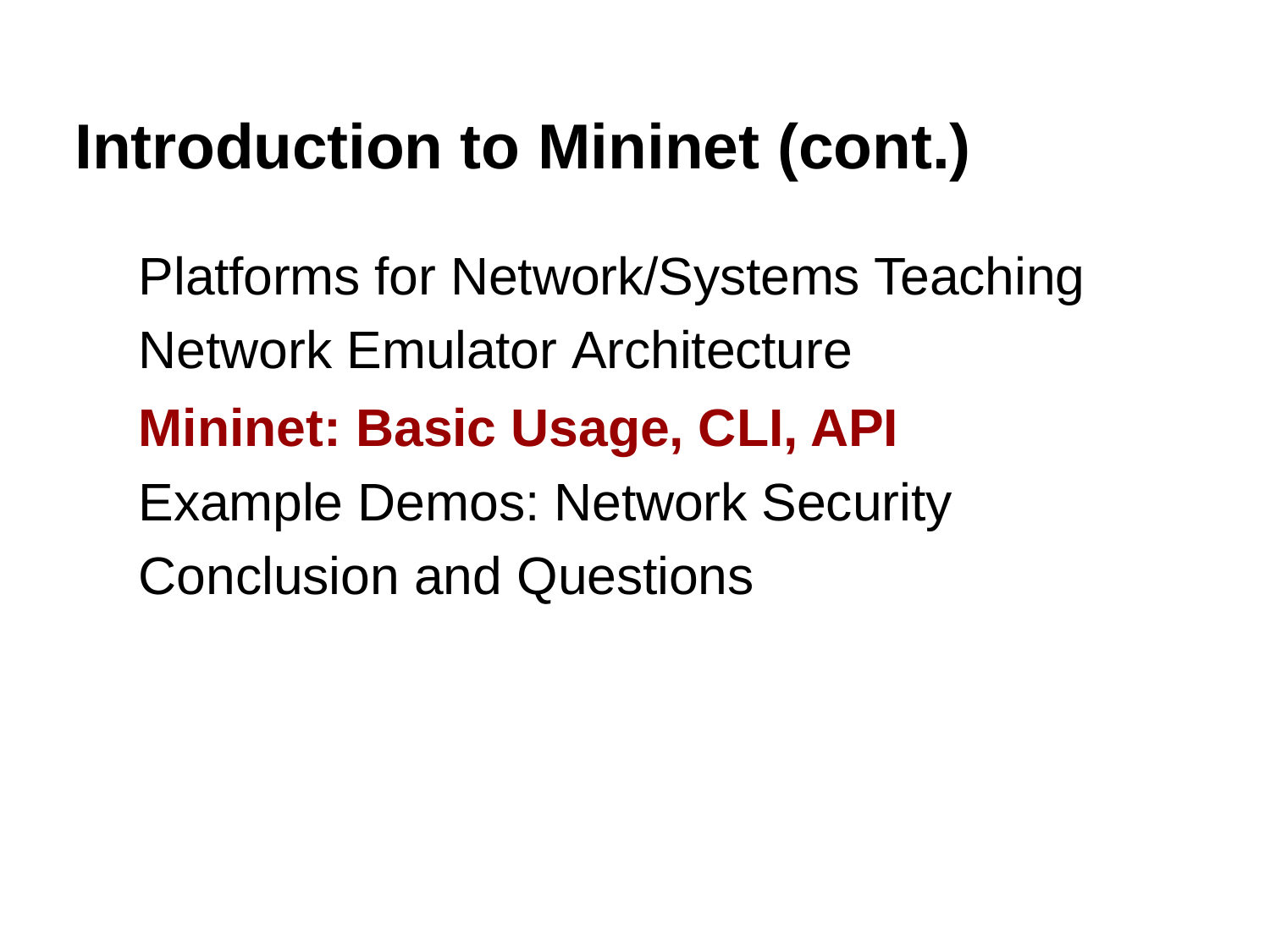

# Introduction to Mininet (cont.)
Platforms for Network/Systems Teaching  Network Emulator Architecture
Mininet: Basic Usage, CLI, API  Example Demos: Network Security  Conclusion and Questions